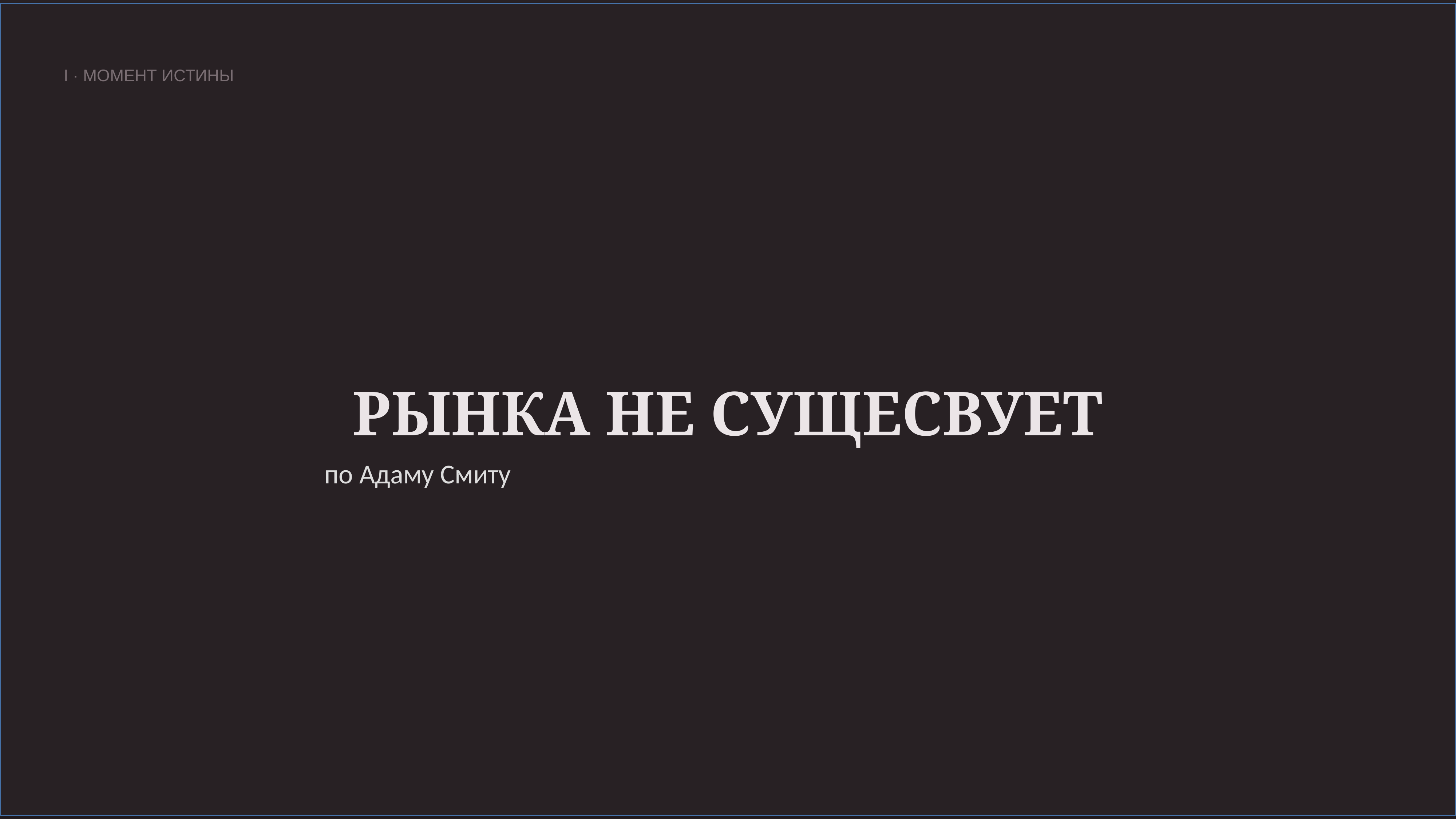

I · МОМЕНТ ИСТИНЫ
РЫНКА НЕ СУЩЕСВУЕТ
по Адаму Смиту